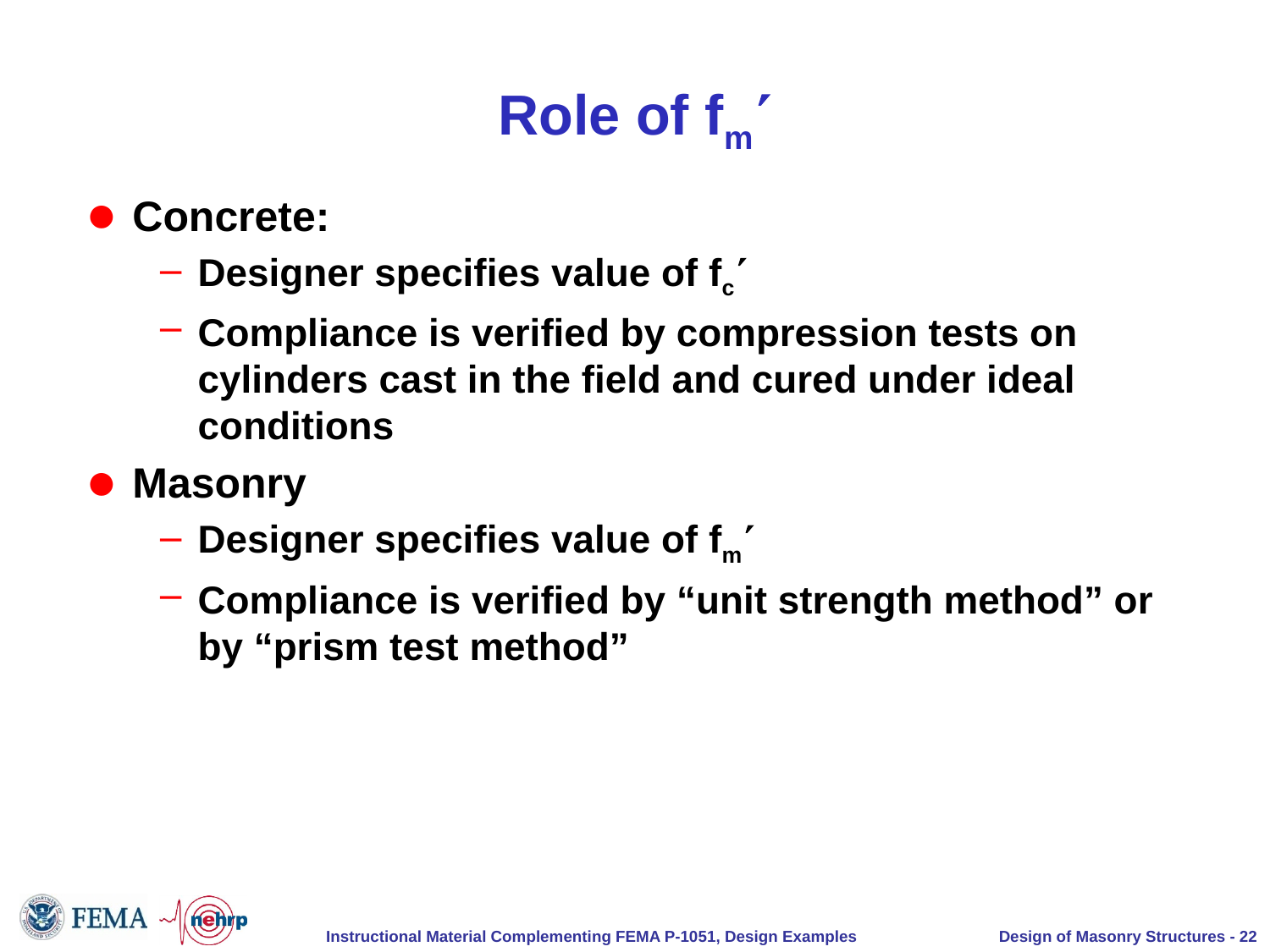

# Role of fm′
Concrete:
Designer specifies value of fc′
Compliance is verified by compression tests on cylinders cast in the field and cured under ideal conditions
Masonry
Designer specifies value of fm′
Compliance is verified by “unit strength method” or by “prism test method”
Design of Masonry Structures - 22
Instructional Material Complementing FEMA P-1051, Design Examples